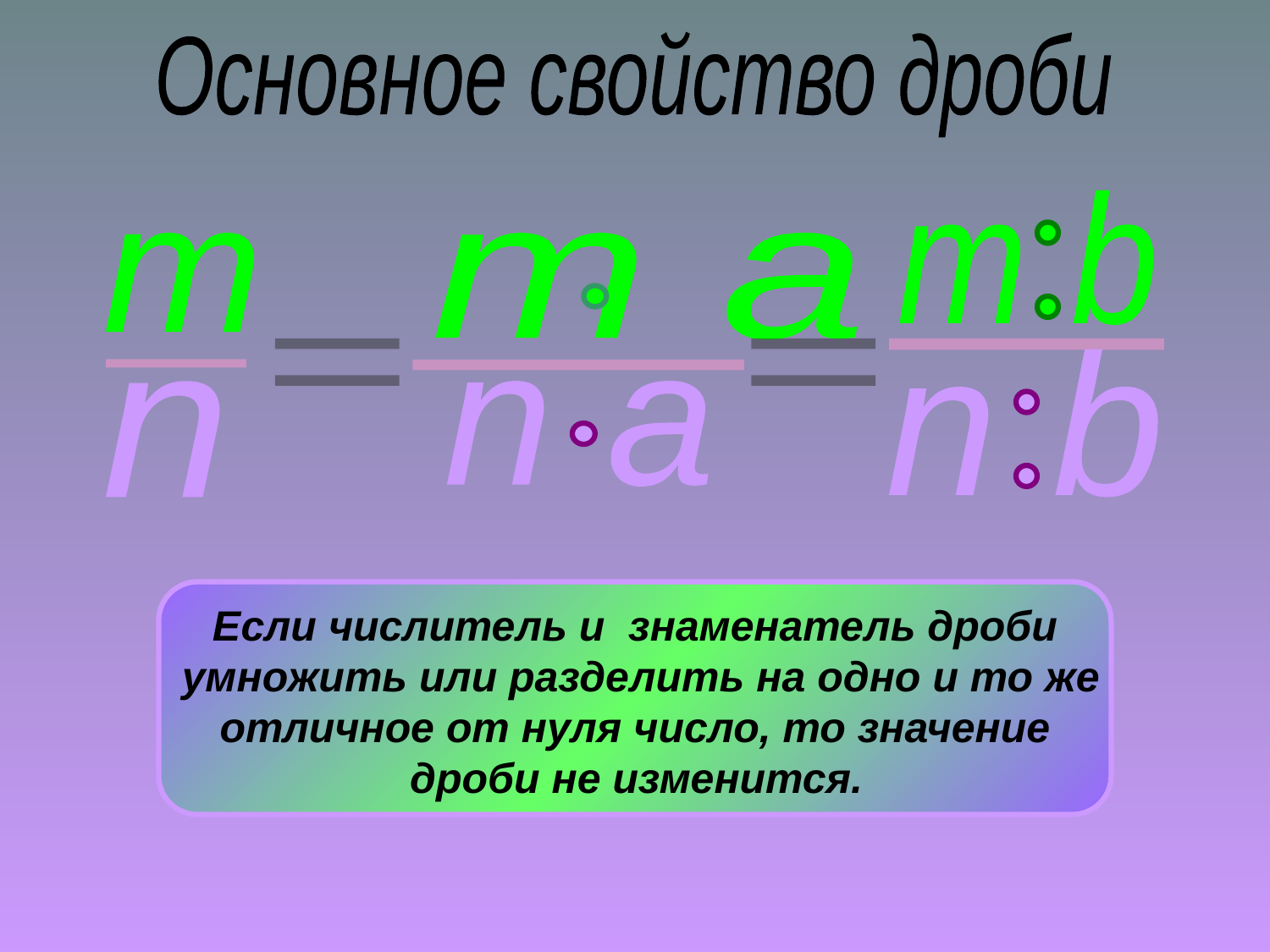

Основное свойство дроби
m b

-
n b

m
-
n
m a

-
n a

=
=

Если числитель и  знаменатель дроби
 умножить или разделить на одно и то же
отличное от нуля число, то значение
 дроби не изменится.